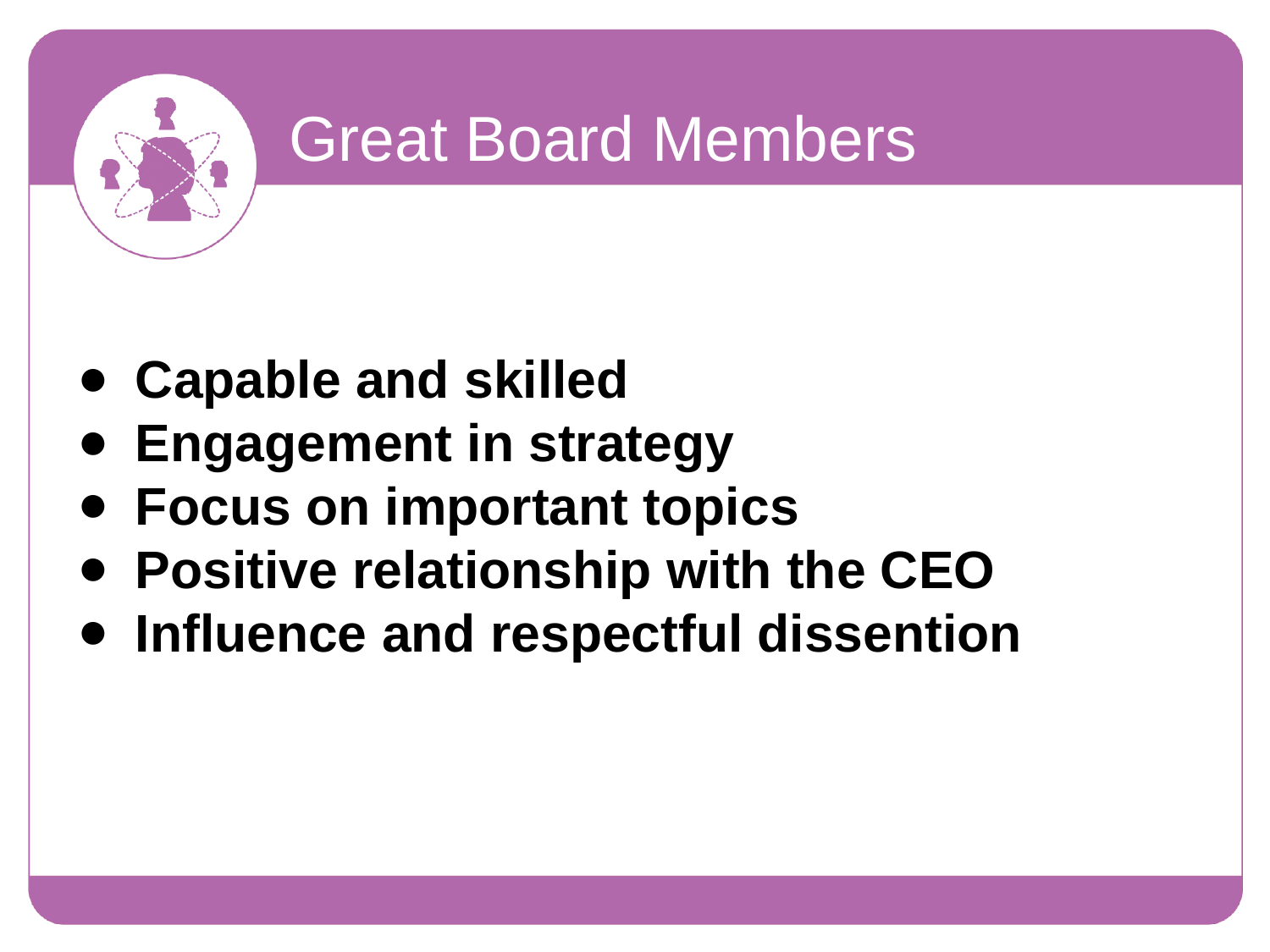

Great Board Members

Capable and skilled
Engagement in strategy
Focus on important topics
Positive relationship with the CEO
Influence and respectful dissention